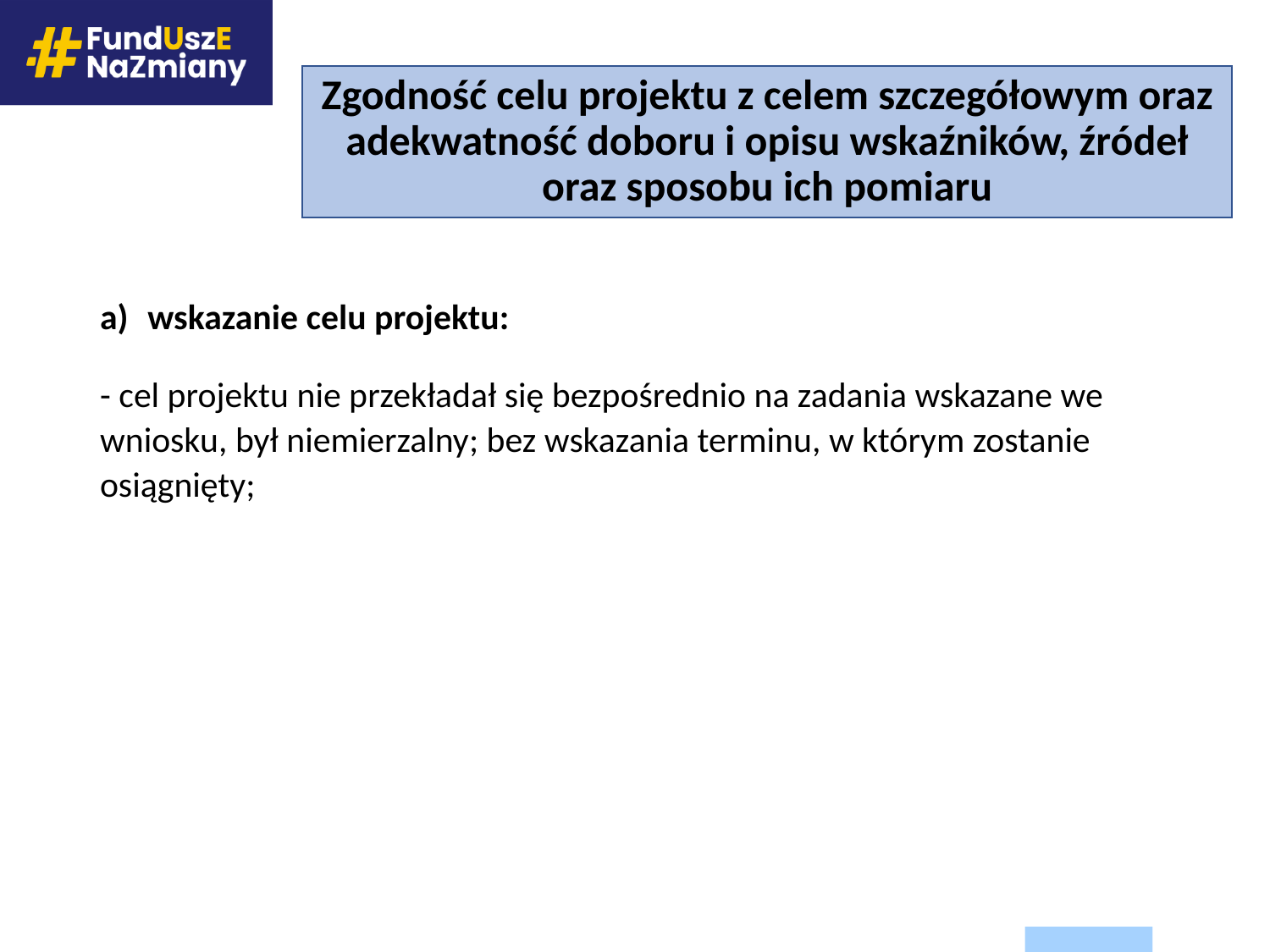

# Zgodność celu projektu z celem szczegółowym oraz adekwatność doboru i opisu wskaźników, źródeł oraz sposobu ich pomiaru
wskazanie celu projektu:
- cel projektu nie przekładał się bezpośrednio na zadania wskazane we wniosku, był niemierzalny; bez wskazania terminu, w którym zostanie osiągnięty;